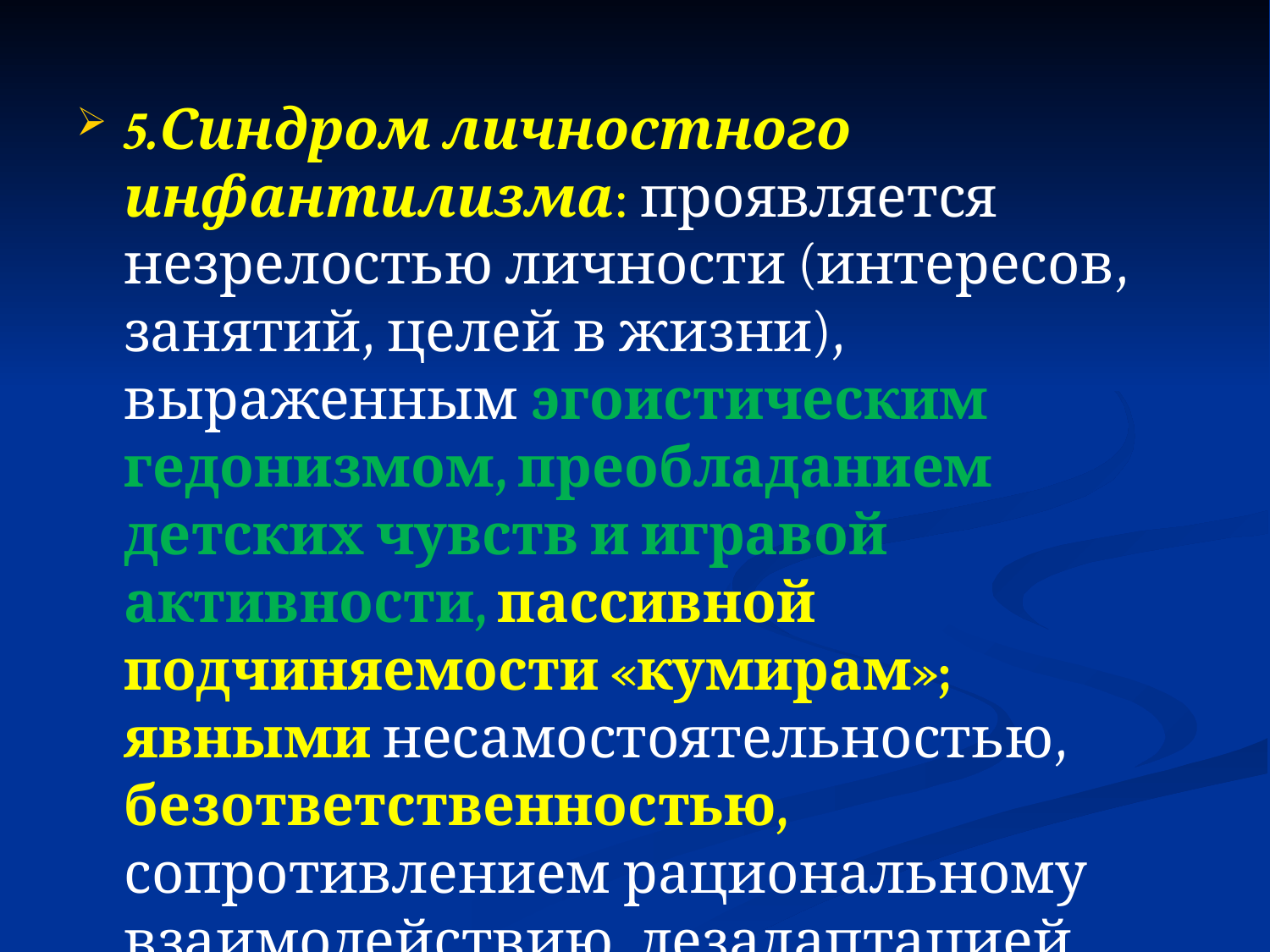

5.Синдром личностного инфантилизма: проявляется незрелостью личности (интересов, занятий, целей в жизни), выраженным эгоистическим гедонизмом, преобладанием детских чувств и игравой активности, пассивной подчиняемости «кумирам»; явными несамостоятельностью, безответственностью, сопротивлением рациональному взаимодействию, дезадаптацией.